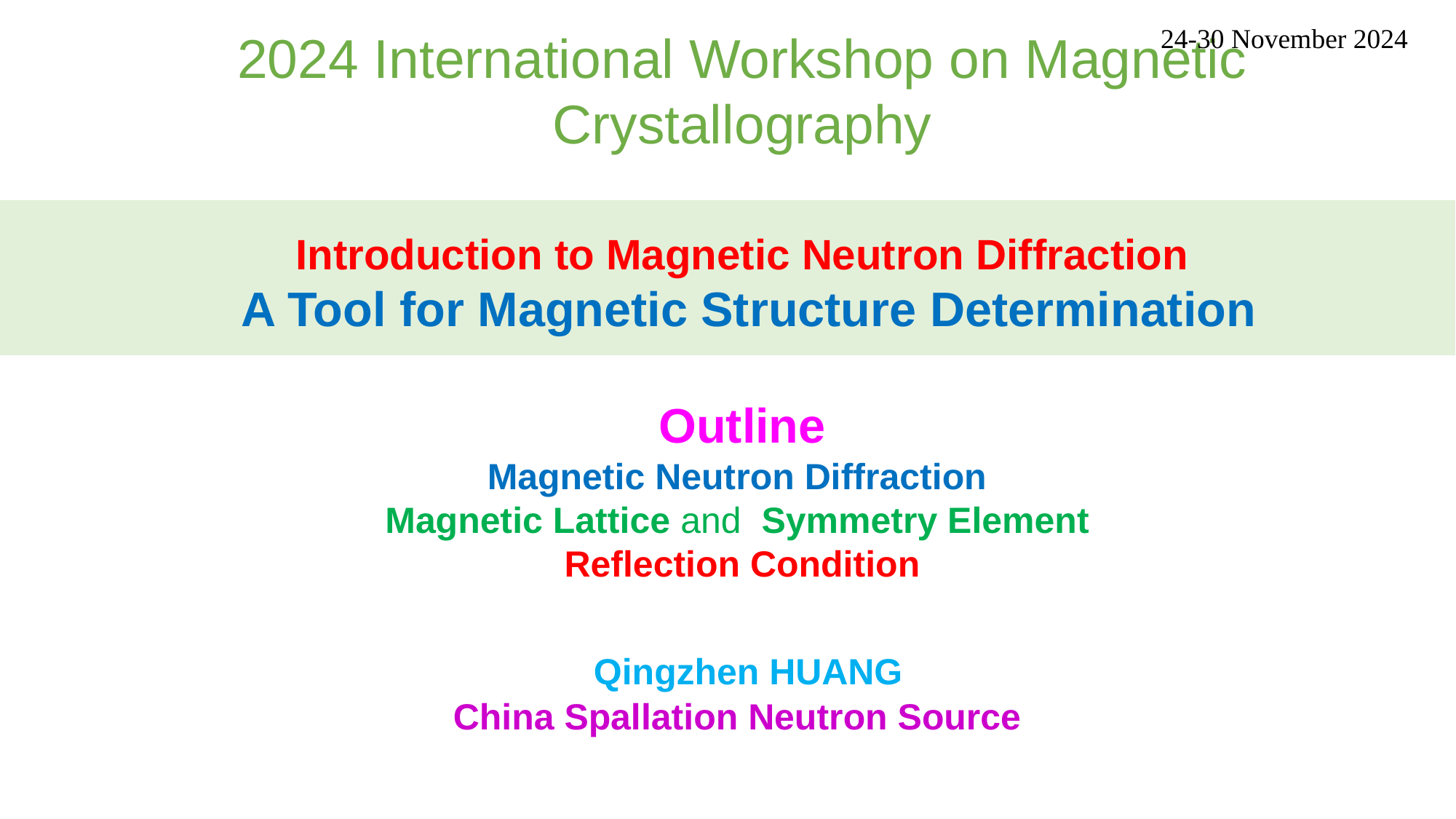

24-30 November 2024
2024 International Workshop on Magnetic Crystallography

Introduction to Magnetic Neutron Diffraction
 A Tool for Magnetic Structure Determination

Outline
Magnetic Neutron Diffraction
Magnetic Lattice and  Symmetry Element
Reflection Condition

 Qingzhen HUANG
China Spallation Neutron Source